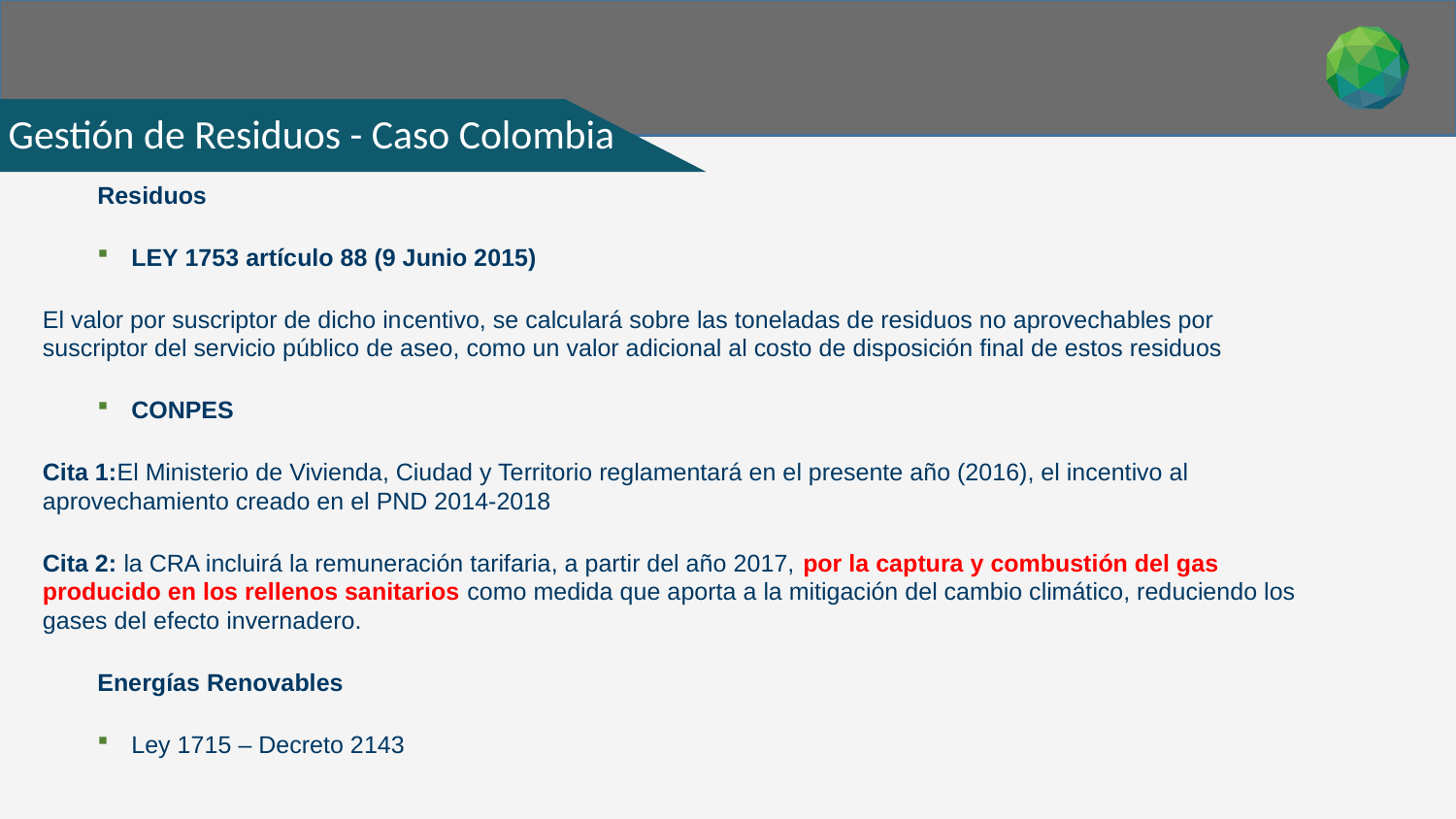

# Gestión de Residuos - Caso Colombia
Residuos
LEY 1753 artículo 88 (9 Junio 2015)
El valor por suscriptor de dicho in­centivo, se calculará sobre las toneladas de residuos no aprovechables por suscriptor del servicio público de aseo, como un valor adicional al costo de disposición final de estos residuos
CONPES
Cita 1:El Ministerio de Vivienda, Ciudad y Territorio reglamentará en el presente año (2016), el incentivo al aprovechamiento creado en el PND 2014-2018
Cita 2: la CRA incluirá la remuneración tarifaria, a partir del año 2017, por la captura y combustión del gas producido en los rellenos sanitarios como medida que aporta a la mitigación del cambio climático, reduciendo los gases del efecto invernadero.
Energías Renovables
Ley 1715 – Decreto 2143